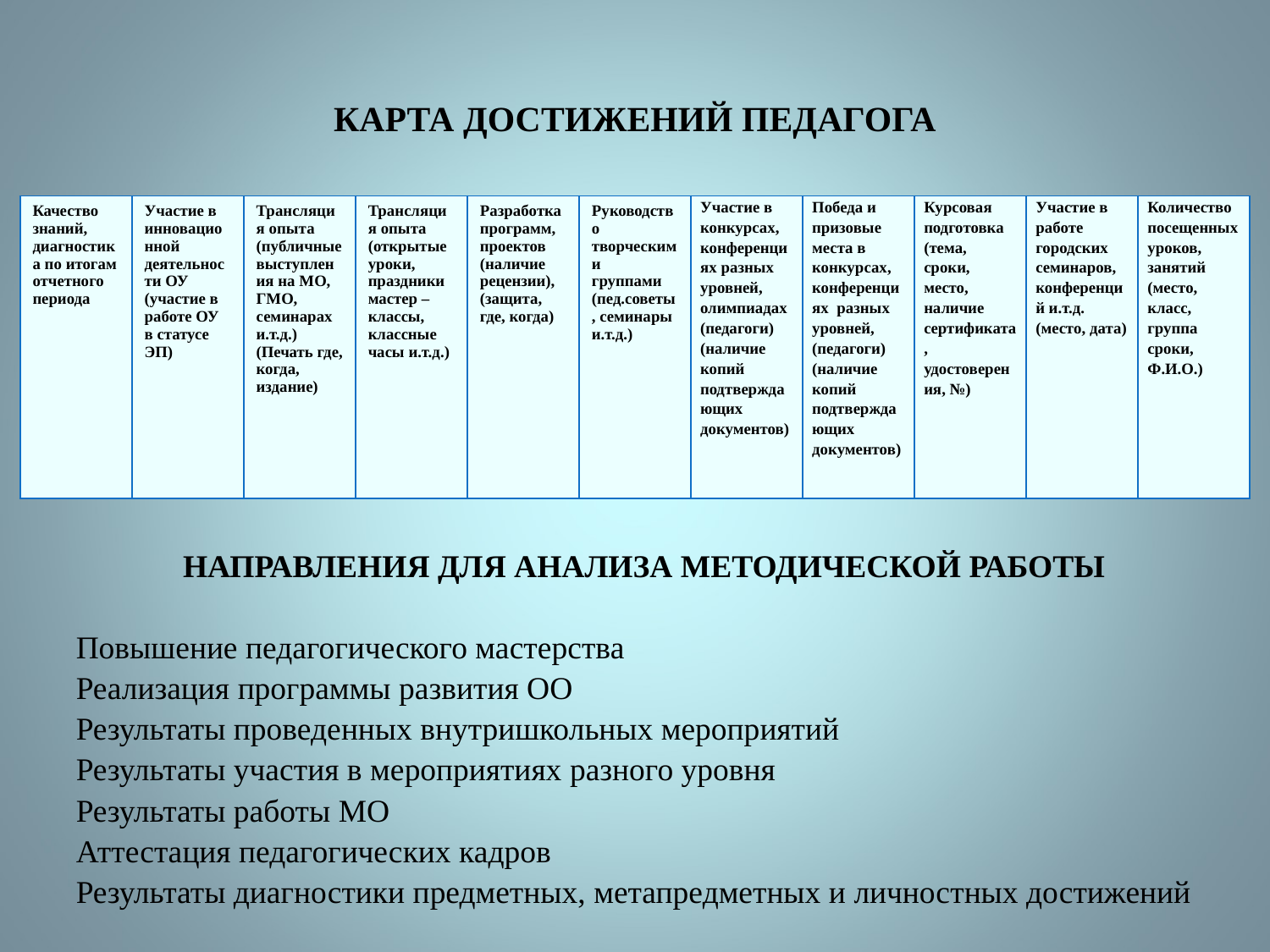

# Карта достижений педагога
| Качество знаний, диагностика по итогам отчетного периода | Участие в инновационной деятельности ОУ (участие в работе ОУ в статусе ЭП) | Трансляция опыта (публичные выступления на МО, ГМО, семинарах и.т.д.) (Печать где, когда, издание) | Трансляция опыта (открытые уроки, праздники мастер –классы, классные часы и.т.д.) | Разработка программ, проектов (наличие рецензии), (защита, где, когда) | Руководство творческими группами (пед.советы, семинары и.т.д.) | Участие в конкурсах, конференциях разных уровней, олимпиадах (педагоги) (наличие копий подтверждающих документов) | Победа и призовые места в конкурсах, конференциях разных уровней, (педагоги) (наличие копий подтверждающих документов) | Курсовая подготовка (тема, сроки, место, наличие сертификата, удостоверения, №) | Участие в работе городских семинаров, конференций и.т.д. (место, дата) | Количество посещенных уроков, занятий (место, класс, группа сроки, Ф.И.О.) |
| --- | --- | --- | --- | --- | --- | --- | --- | --- | --- | --- |

НАПРАВЛЕНИЯ ДЛЯ АНАЛИЗА МЕТОДИЧЕСКОЙ РАБОТЫ

Повышение педагогического мастерства
Реализация программы развития ОО
Результаты проведенных внутришкольных мероприятий
Результаты участия в мероприятиях разного уровня
Результаты работы МО
Аттестация педагогических кадров
Результаты диагностики предметных, метапредметных и личностных достижений